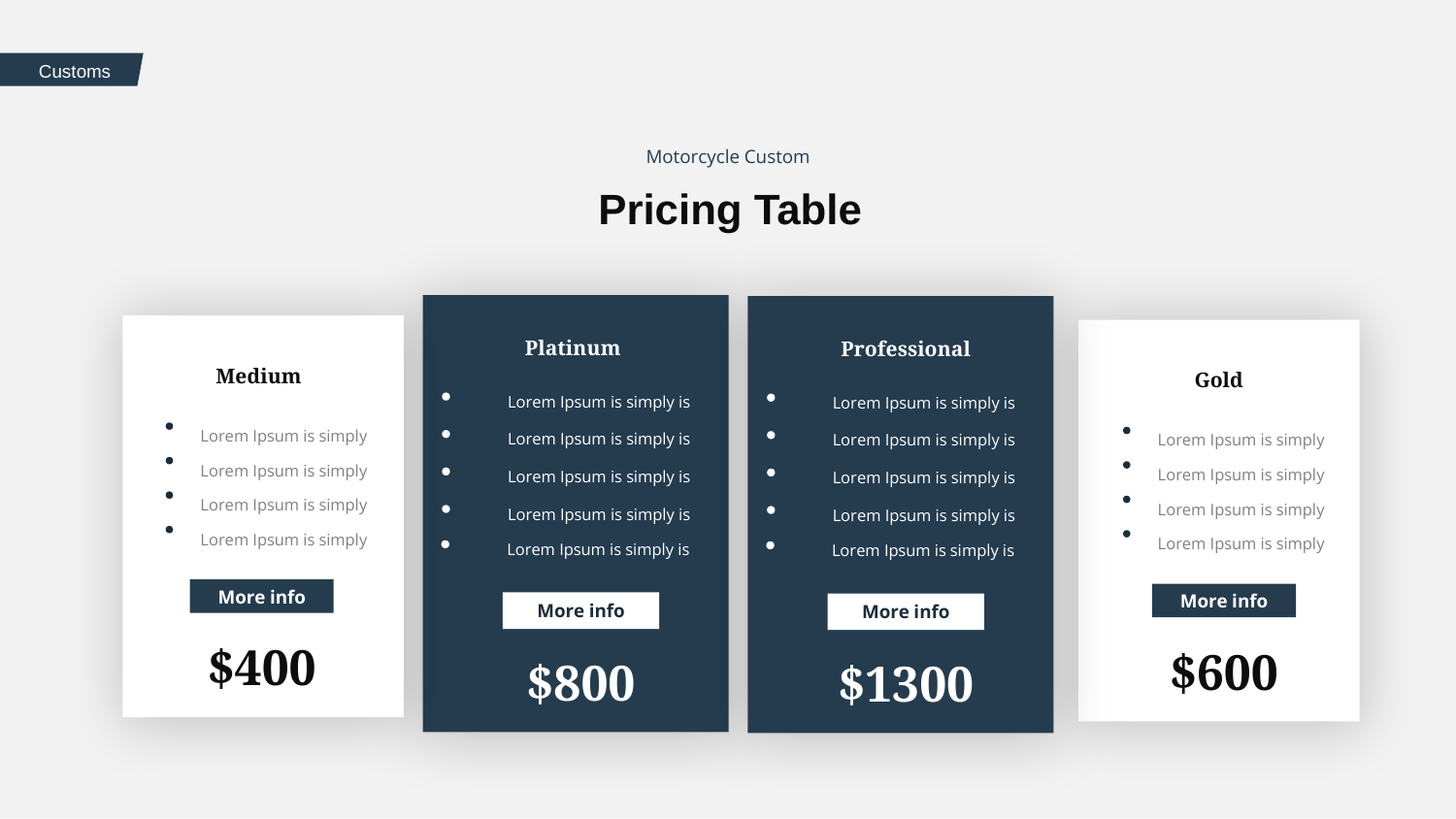

Customs
Motorcycle Custom
Pricing Table

c
Platinum
Professional
c
Medium
Gold
Lorem Ipsum is simply is
Lorem Ipsum is simply is

Lorem Ipsum is simply
Lorem Ipsum is simply is
Lorem Ipsum is simply is
Lorem Ipsum is simply

Lorem Ipsum is simply
Lorem Ipsum is simply
Lorem Ipsum is simply is
Lorem Ipsum is simply is

Lorem Ipsum is simply
Lorem Ipsum is simply
Lorem Ipsum is simply is
Lorem Ipsum is simply is

Lorem Ipsum is simply
Lorem Ipsum is simply
Lorem Ipsum is simply is
Lorem Ipsum is simply is

More info
More info
More info
More info
$400
$600
$800
$1300